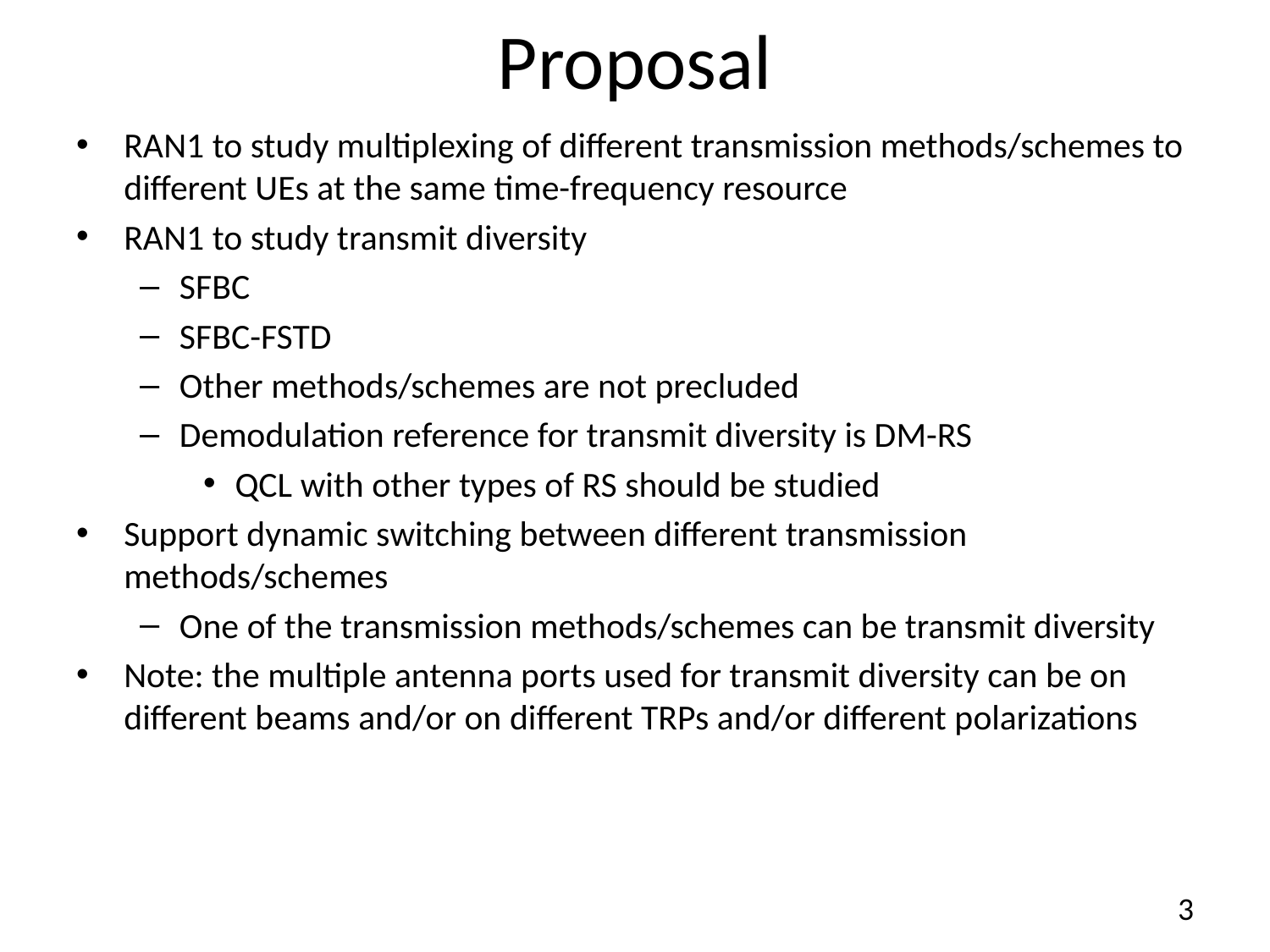

# Proposal
RAN1 to study multiplexing of different transmission methods/schemes to different UEs at the same time-frequency resource
RAN1 to study transmit diversity
SFBC
SFBC-FSTD
Other methods/schemes are not precluded
Demodulation reference for transmit diversity is DM-RS
QCL with other types of RS should be studied
Support dynamic switching between different transmission methods/schemes
One of the transmission methods/schemes can be transmit diversity
Note: the multiple antenna ports used for transmit diversity can be on different beams and/or on different TRPs and/or different polarizations

3